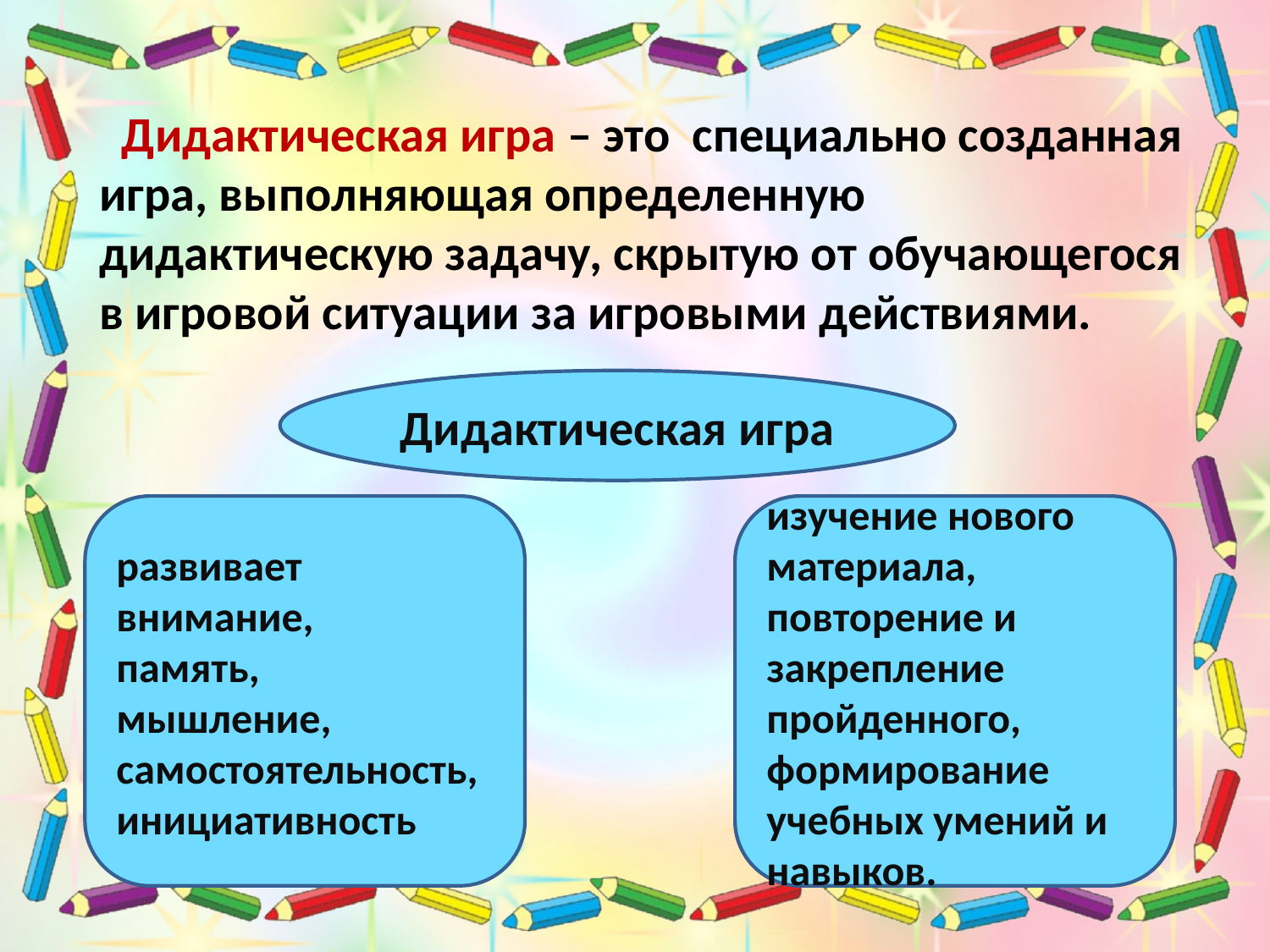

Дидактическая игра – это  специально созданная игра, выполняющая определенную дидактическую задачу, скрытую от обучающегося в игровой ситуации за игровыми действиями.
Дидактическая игра
развивает  внимание,
память,
мышление, самостоятельность,
инициативность
изучение нового материала, повторение и закрепление пройденного, формирование учебных умений и навыков.